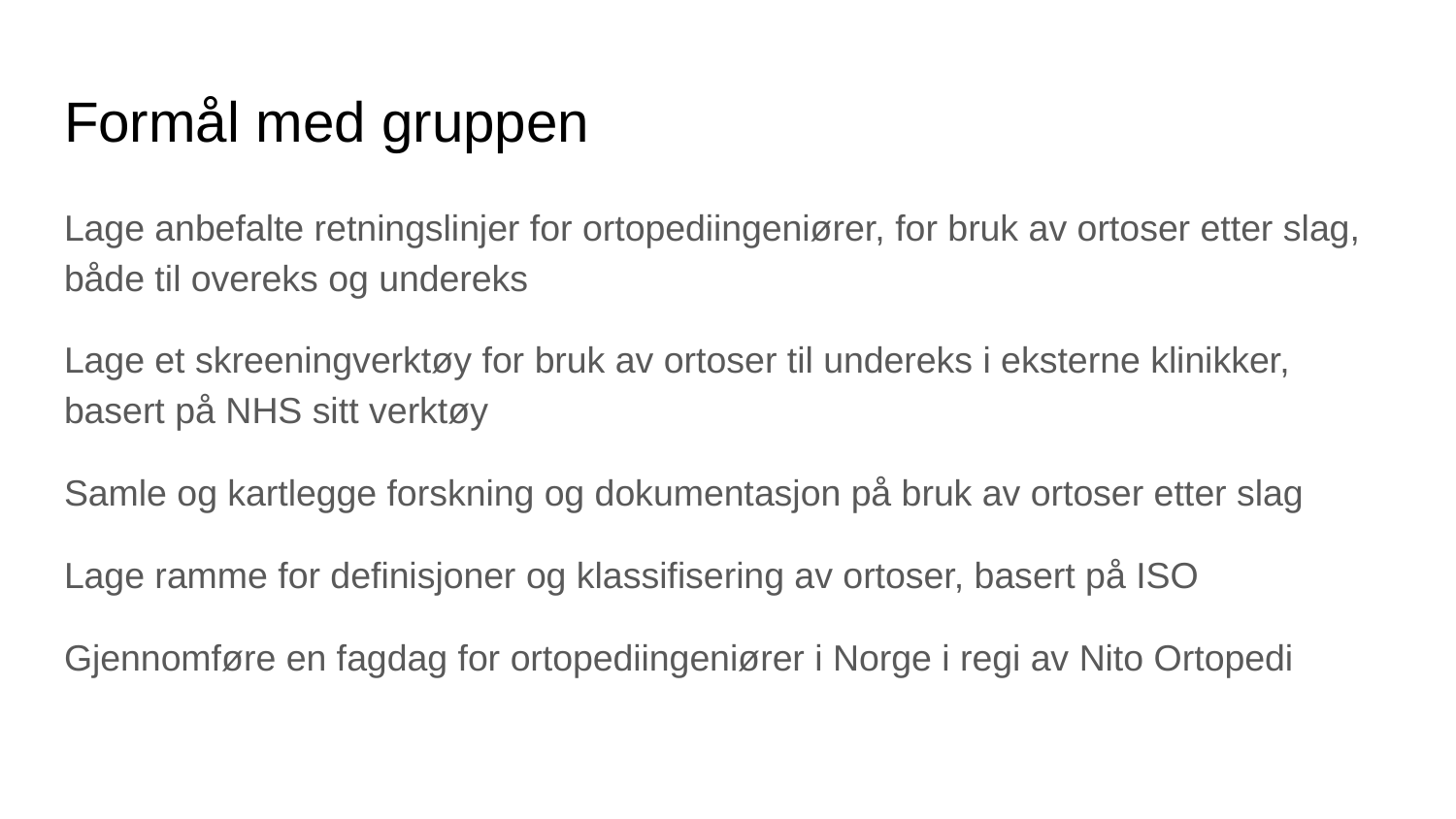

# Formål med gruppen
Lage anbefalte retningslinjer for ortopediingeniører, for bruk av ortoser etter slag, både til overeks og undereks
Lage et skreeningverktøy for bruk av ortoser til undereks i eksterne klinikker, basert på NHS sitt verktøy
Samle og kartlegge forskning og dokumentasjon på bruk av ortoser etter slag
Lage ramme for definisjoner og klassifisering av ortoser, basert på ISO
Gjennomføre en fagdag for ortopediingeniører i Norge i regi av Nito Ortopedi

Lage